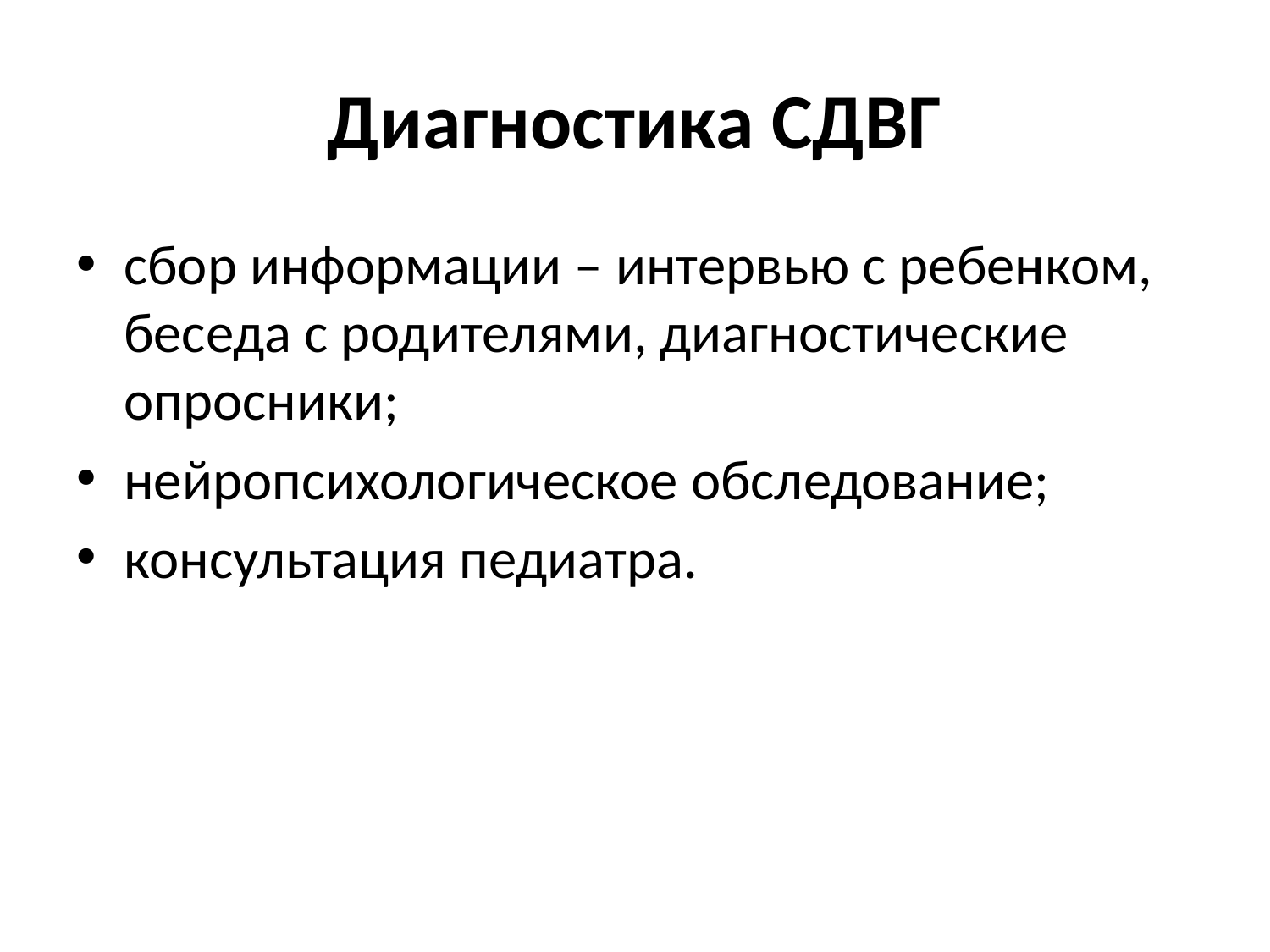

# Диагностика СДВГ
сбор информации – интервью с ребенком, беседа с родителями, диагностические опросники;
нейропсихологическое обследование;
консультация педиатра.